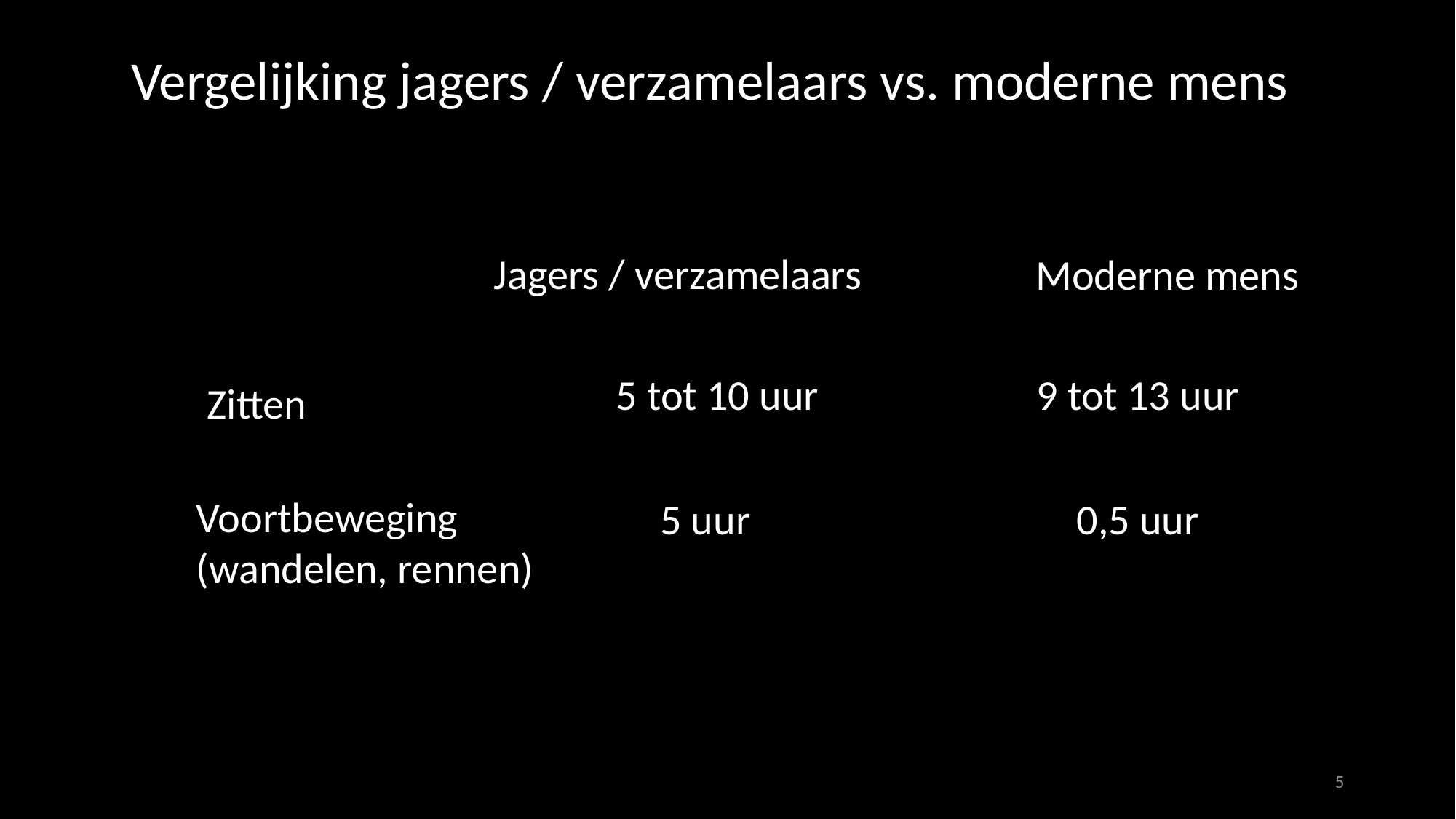

Vergelijking jagers / verzamelaars vs. moderne mens
Jagers / verzamelaars
Moderne mens
5 tot 10 uur
9 tot 13 uur
Zitten
Voortbeweging
(wandelen, rennen)
5 uur
0,5 uur
5